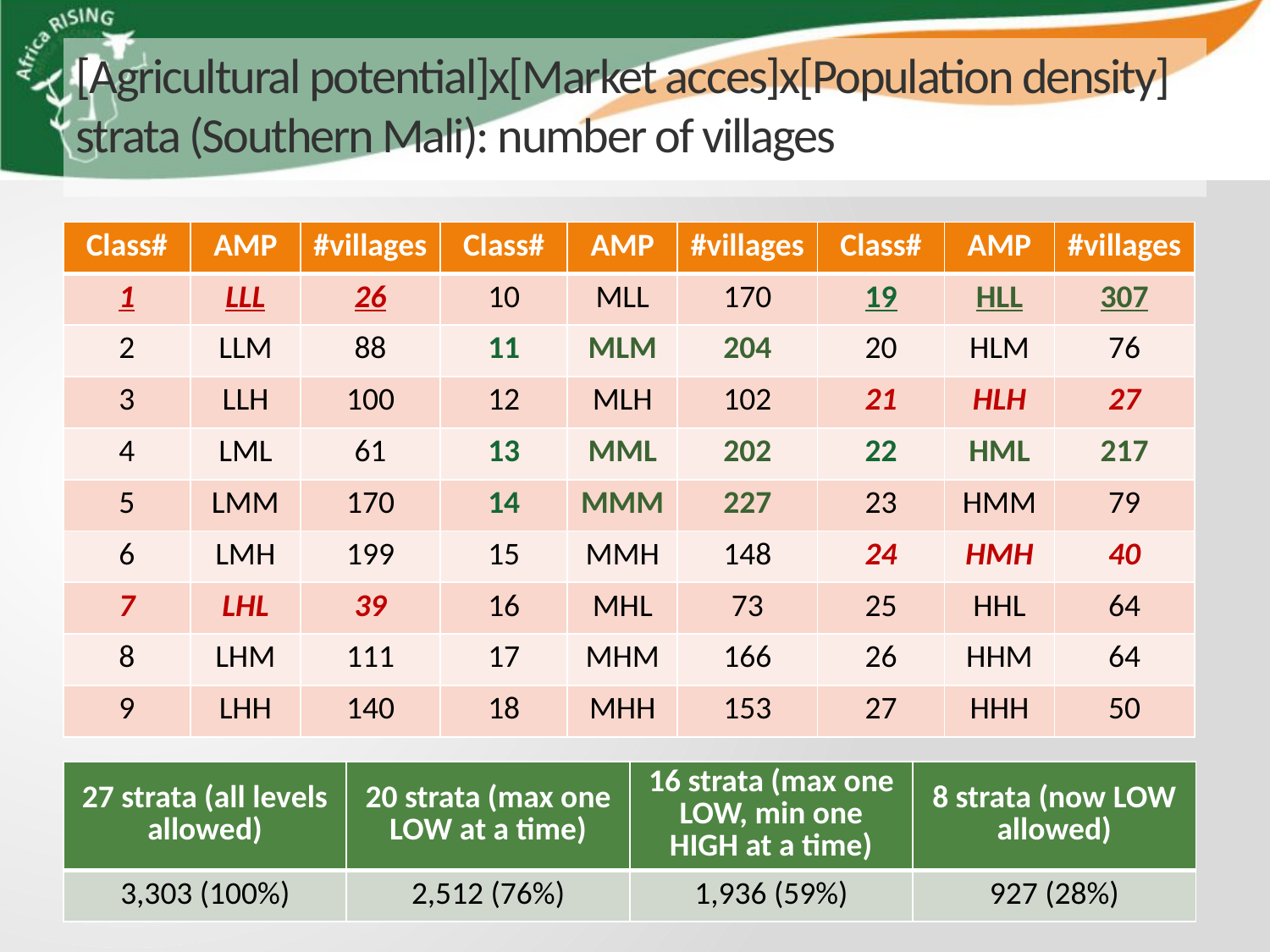

# [Agricultural potential]x[Market acces]x[Population density] strata (Southern Mali): number of villages
| Class# | AMP | #villages | Class# | AMP | #villages | Class# | AMP | #villages |
| --- | --- | --- | --- | --- | --- | --- | --- | --- |
| 1 | LLL | 26 | 10 | MLL | 170 | 19 | HLL | 307 |
| 2 | LLM | 88 | 11 | MLM | 204 | 20 | HLM | 76 |
| 3 | LLH | 100 | 12 | MLH | 102 | 21 | HLH | 27 |
| 4 | LML | 61 | 13 | MML | 202 | 22 | HML | 217 |
| 5 | LMM | 170 | 14 | MMM | 227 | 23 | HMM | 79 |
| 6 | LMH | 199 | 15 | MMH | 148 | 24 | HMH | 40 |
| 7 | LHL | 39 | 16 | MHL | 73 | 25 | HHL | 64 |
| 8 | LHM | 111 | 17 | MHM | 166 | 26 | HHM | 64 |
| 9 | LHH | 140 | 18 | MHH | 153 | 27 | HHH | 50 |
| 27 strata (all levels allowed) | 20 strata (max one LOW at a time) | 16 strata (max one LOW, min one HIGH at a time) | 8 strata (now LOW allowed) |
| --- | --- | --- | --- |
| 3,303 (100%) | 2,512 (76%) | 1,936 (59%) | 927 (28%) |